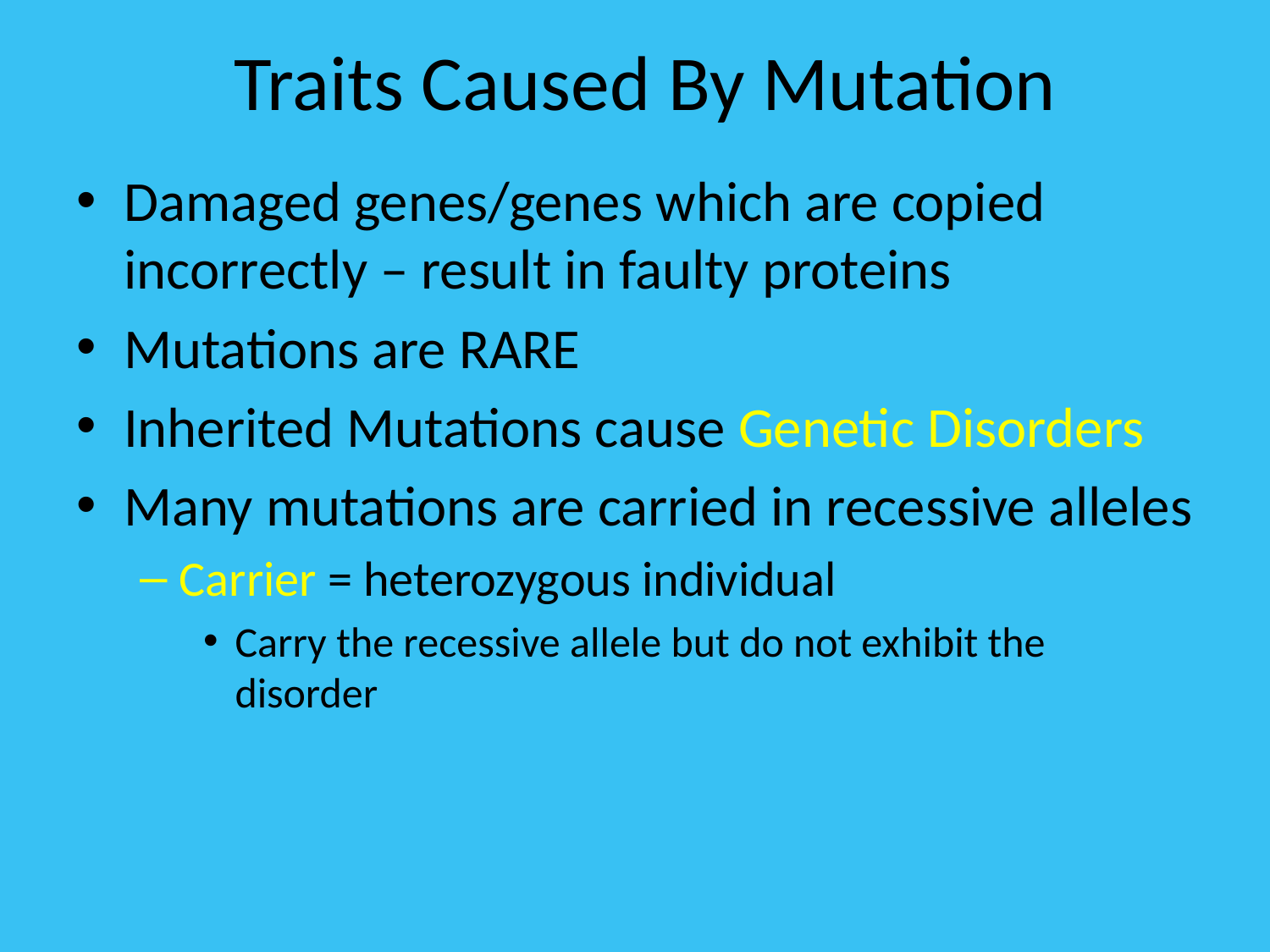

# Traits Caused By Mutation
Damaged genes/genes which are copied incorrectly – result in faulty proteins
Mutations are RARE
Inherited Mutations cause Genetic Disorders
Many mutations are carried in recessive alleles
Carrier = heterozygous individual
Carry the recessive allele but do not exhibit the disorder